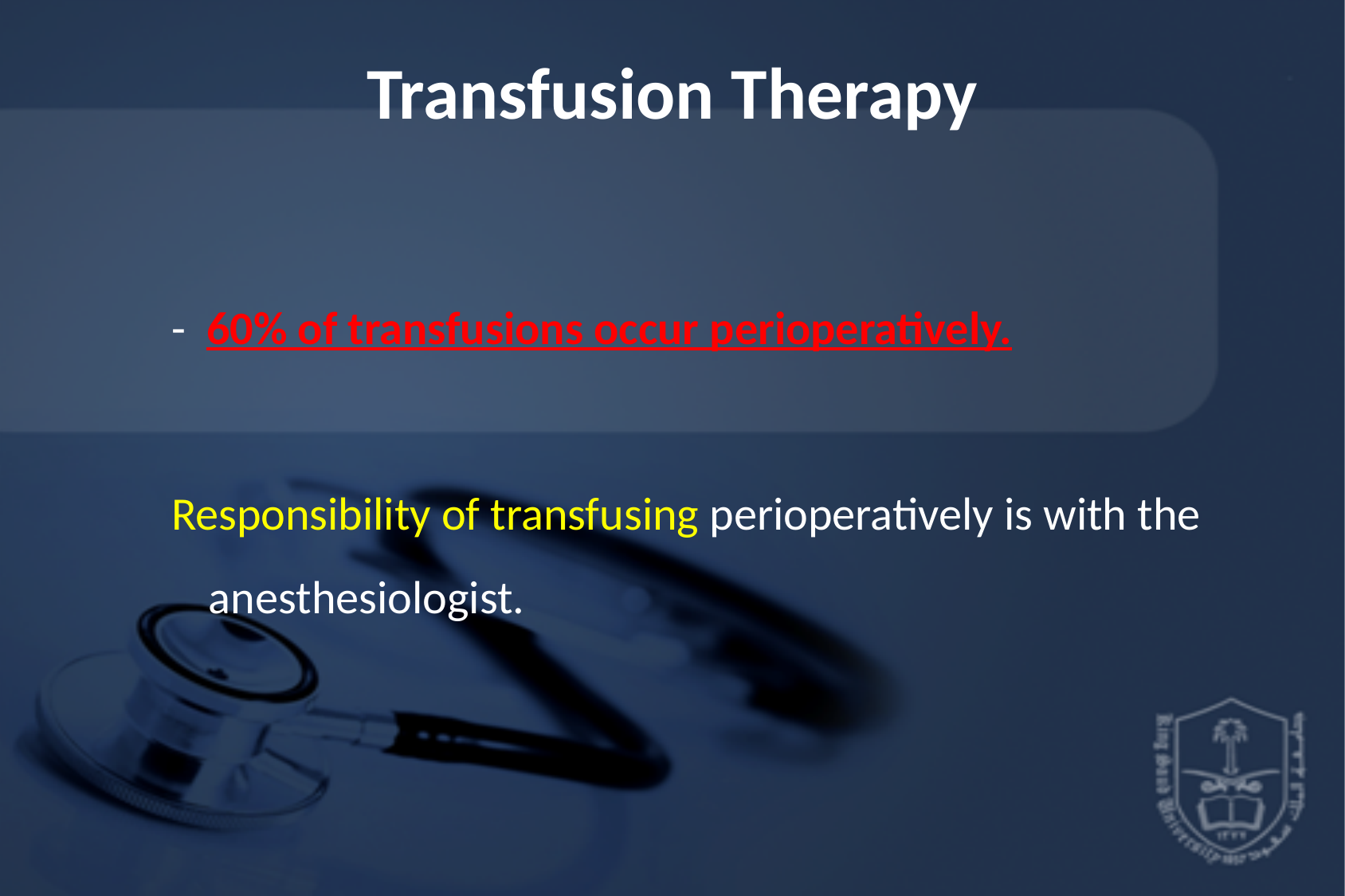

# Transfusion Therapy

-  60% of transfusions occur perioperatively.

Responsibility of transfusing perioperatively is with the anesthesiologist.